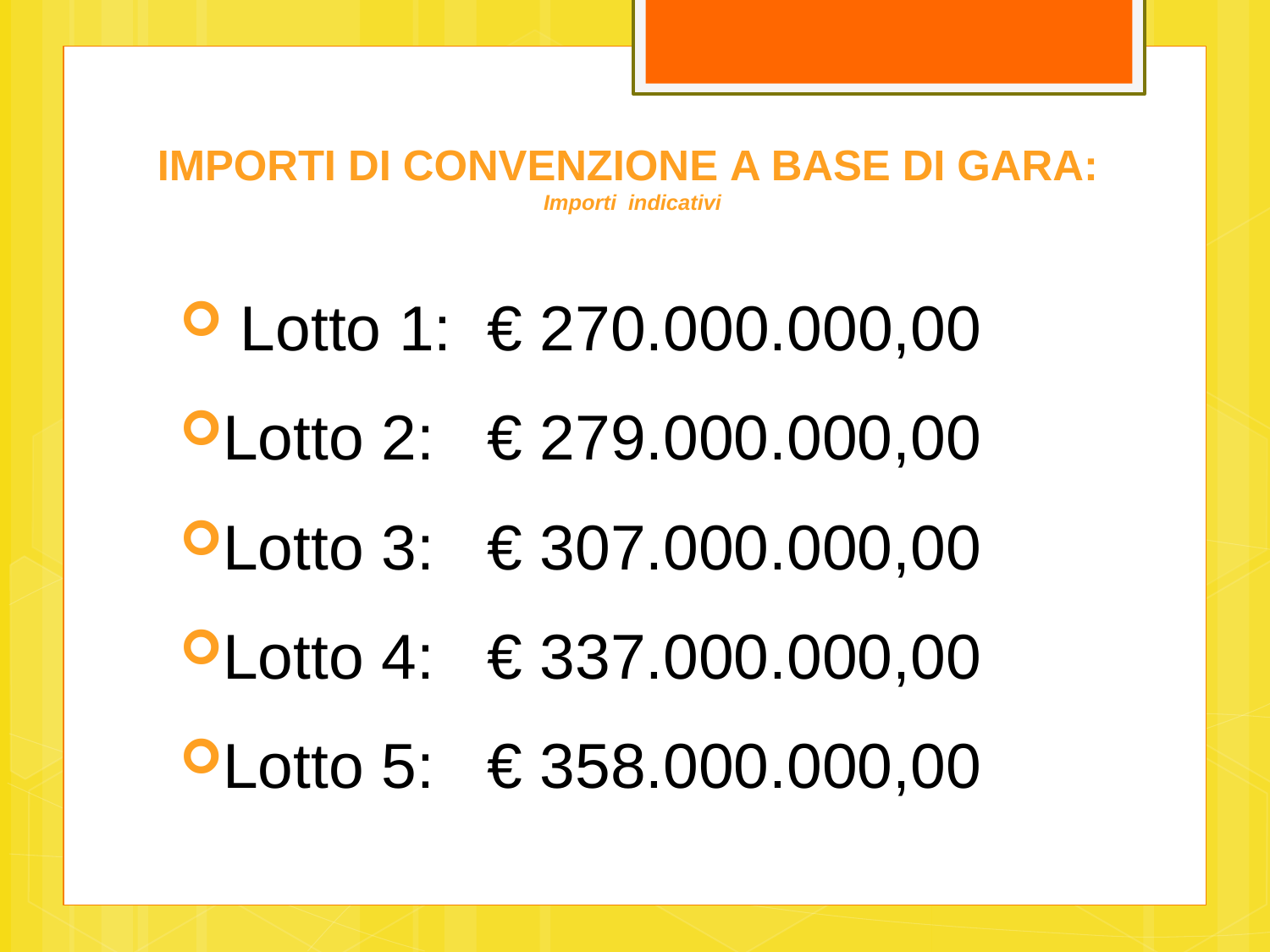

IMPORTI DI CONVENZIONE A BASE DI GARA:
Importi  indicativi
 Lotto 1:  € 270.000.000,00

Lotto 2:   € 279.000.000,00

Lotto 3:   € 307.000.000,00

Lotto 4:   € 337.000.000,00

Lotto 5:   € 358.000.000,00